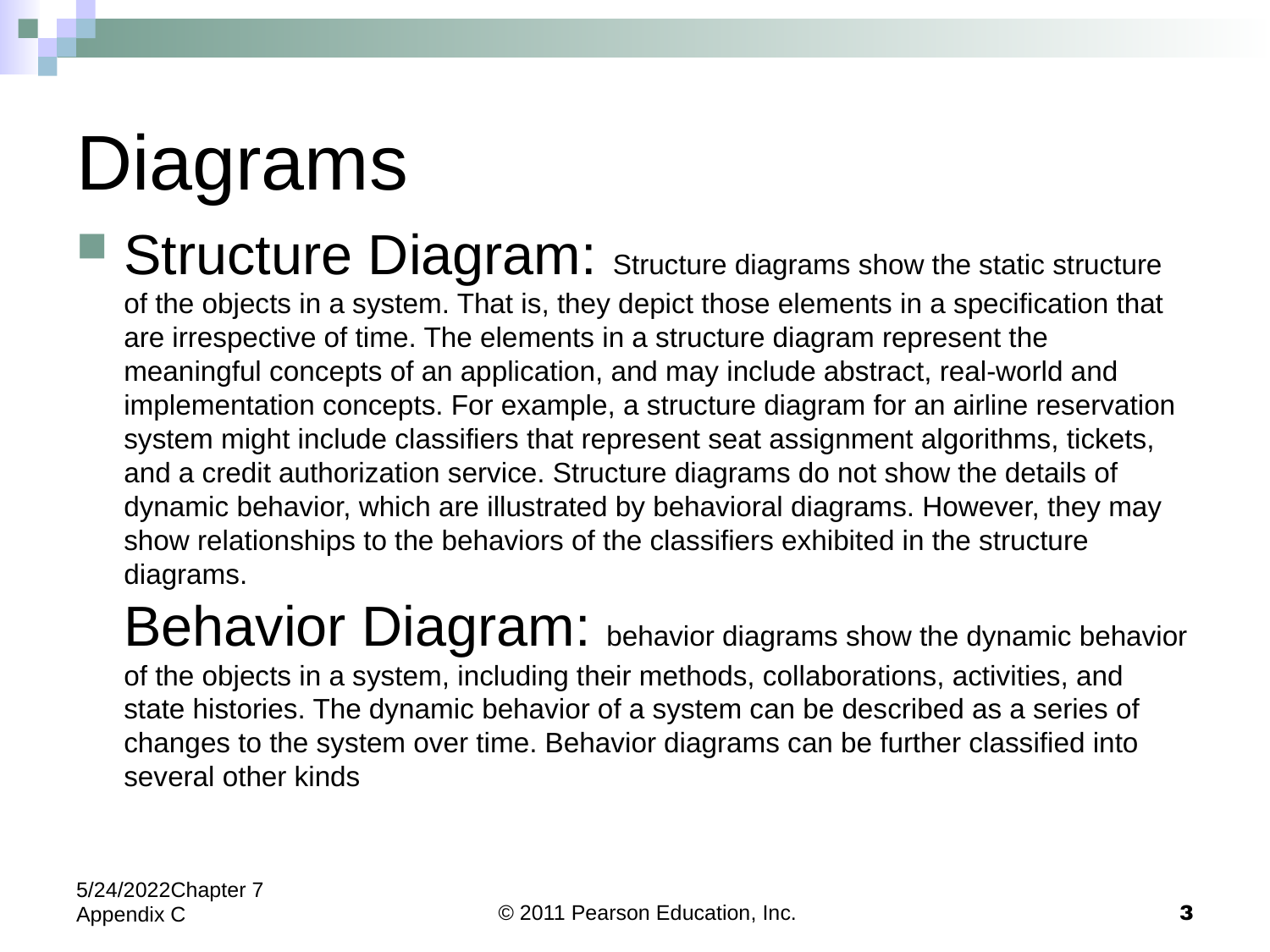

# Diagrams
Structure Diagram: Structure diagrams show the static structure of the objects in a system. That is, they depict those elements in a specification that are irrespective of time. The elements in a structure diagram represent the meaningful concepts of an application, and may include abstract, real-world and implementation concepts. For example, a structure diagram for an airline reservation system might include classifiers that represent seat assignment algorithms, tickets, and a credit authorization service. Structure diagrams do not show the details of dynamic behavior, which are illustrated by behavioral diagrams. However, they may show relationships to the behaviors of the classifiers exhibited in the structure diagrams.
Behavior Diagram: behavior diagrams show the dynamic behavior of the objects in a system, including their methods, collaborations, activities, and state histories. The dynamic behavior of a system can be described as a series of changes to the system over time. Behavior diagrams can be further classified into several other kinds
5/24/2022Chapter 7 Appendix C
© 2011 Pearson Education, Inc.
3